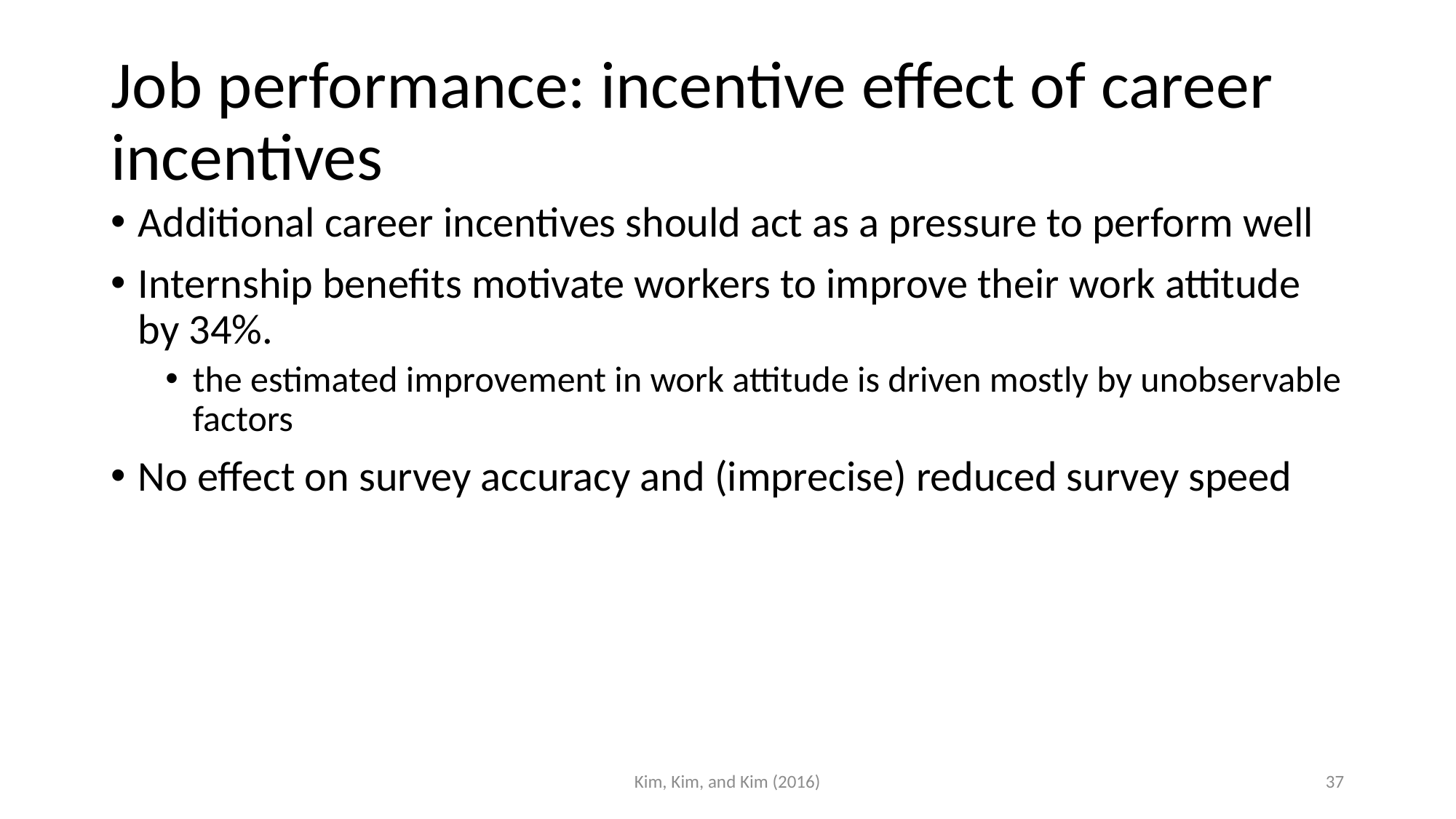

# Job performance: incentive effect of career incentives
Additional career incentives should act as a pressure to perform well
Internship benefits motivate workers to improve their work attitude by 34%.
the estimated improvement in work attitude is driven mostly by unobservable factors
No effect on survey accuracy and (imprecise) reduced survey speed

Kim, Kim, and Kim (2016)
37